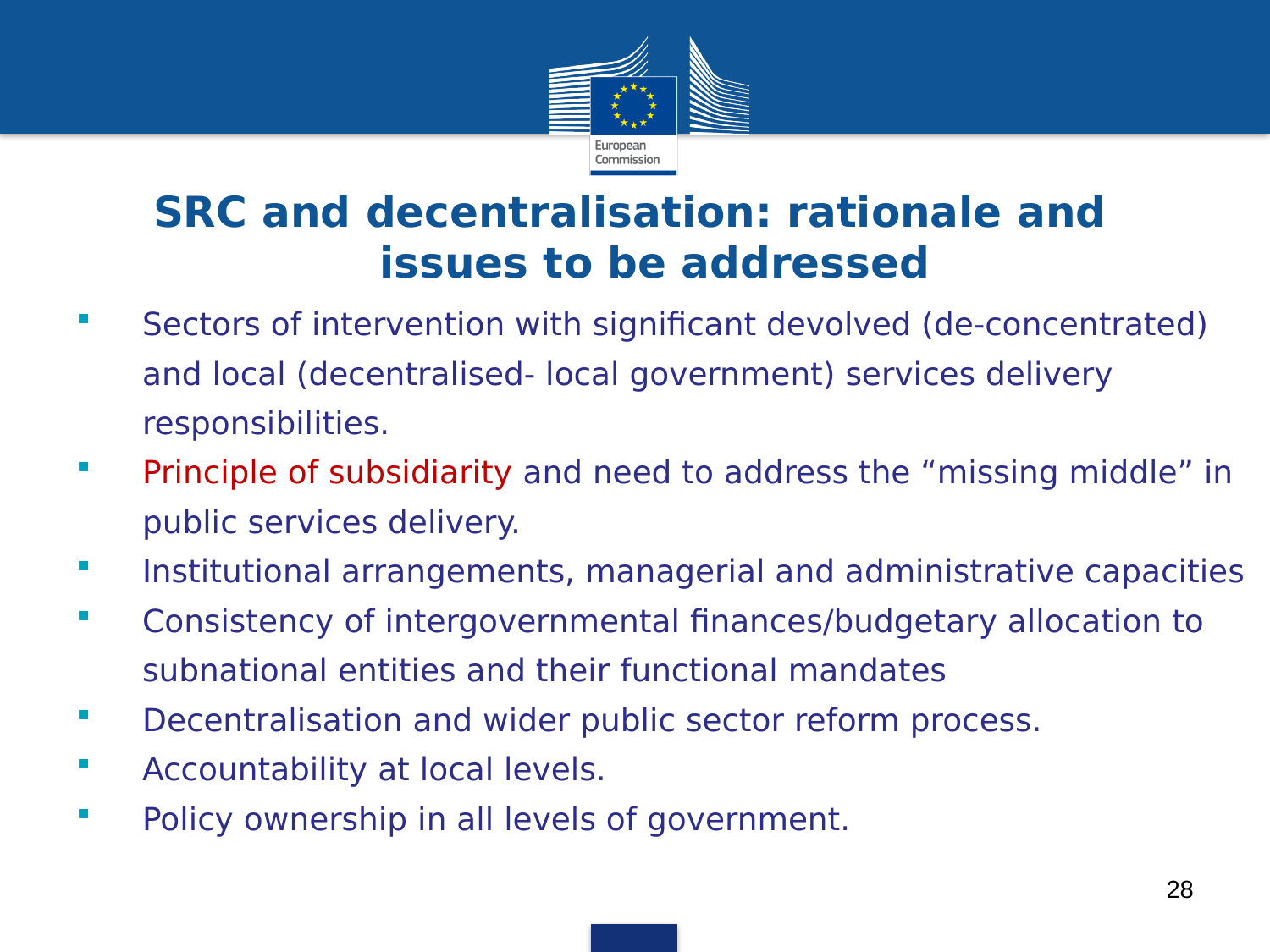

# SRC and decentralisation: rationale and issues to be addressed
Sectors of intervention with significant devolved (de-concentrated) and local (decentralised- local government) services delivery responsibilities.
Principle of subsidiarity and need to address the “missing middle” in public services delivery.
Institutional arrangements, managerial and administrative capacities
Consistency of intergovernmental finances/budgetary allocation to subnational entities and their functional mandates
Decentralisation and wider public sector reform process.
Accountability at local levels.
Policy ownership in all levels of government.
28